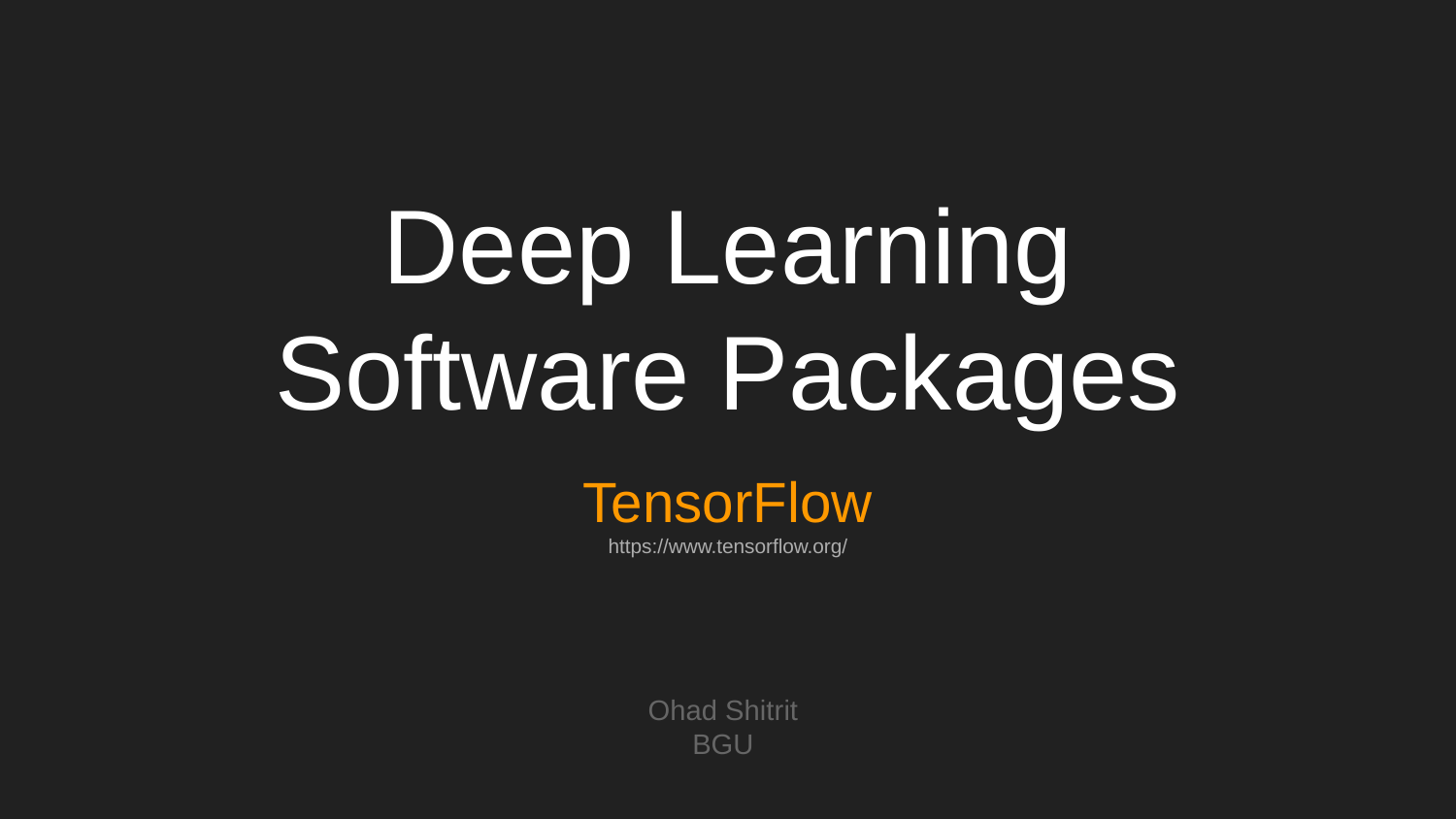

# Deep Learning
Software Packages
TensorFlow
https://www.tensorflow.org/
Ohad Shitrit
BGU